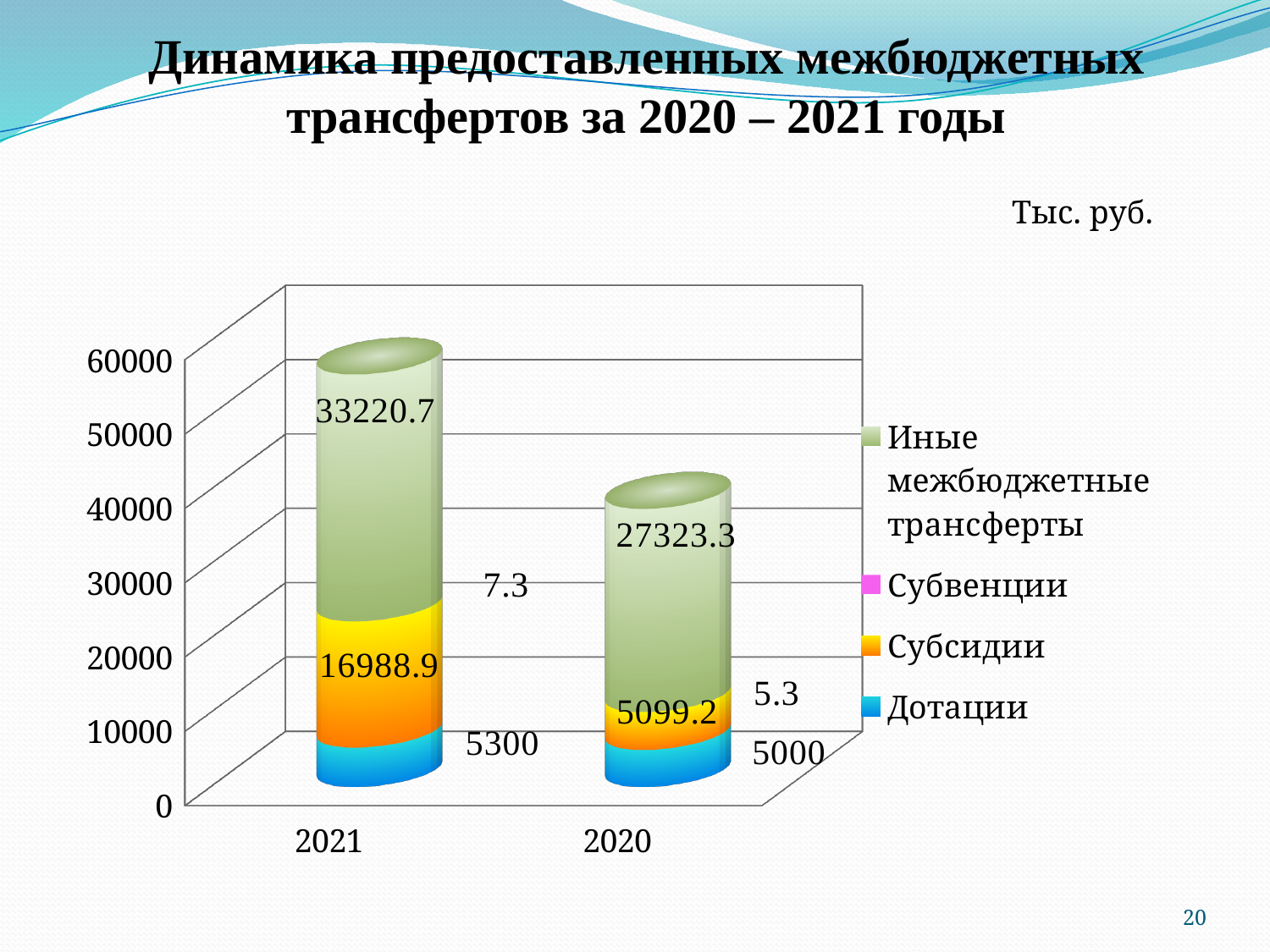

# Динамика предоставленных межбюджетных трансфертов за 2020 – 2021 годы
Тыс. руб.

[unsupported chart]

20